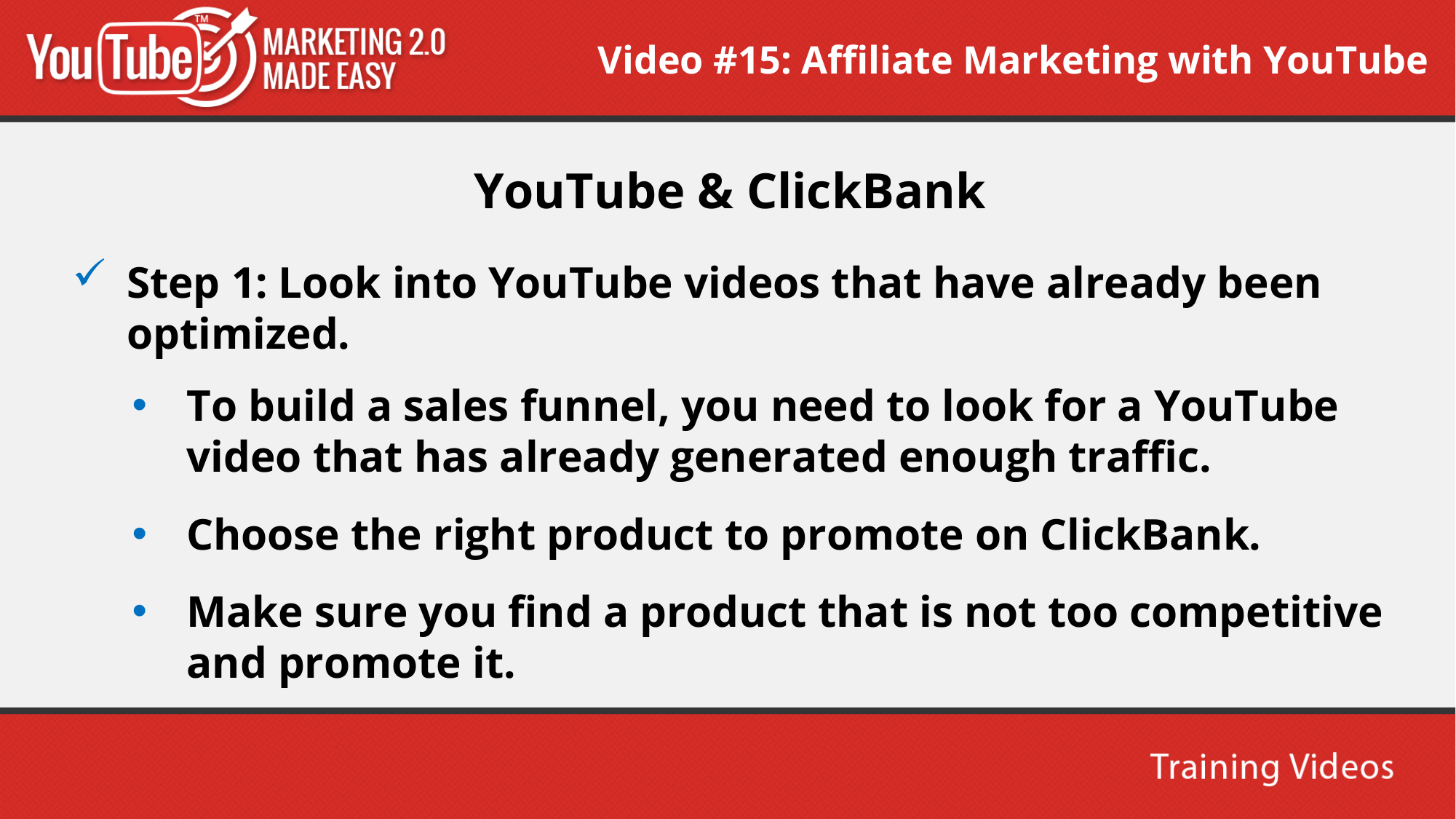

Video #15: Affiliate Marketing with YouTube
YouTube & ClickBank
Step 1: Look into YouTube videos that have already been optimized.
To build a sales funnel, you need to look for a YouTube video that has already generated enough traffic.
Choose the right product to promote on ClickBank.
Make sure you find a product that is not too competitive and promote it.